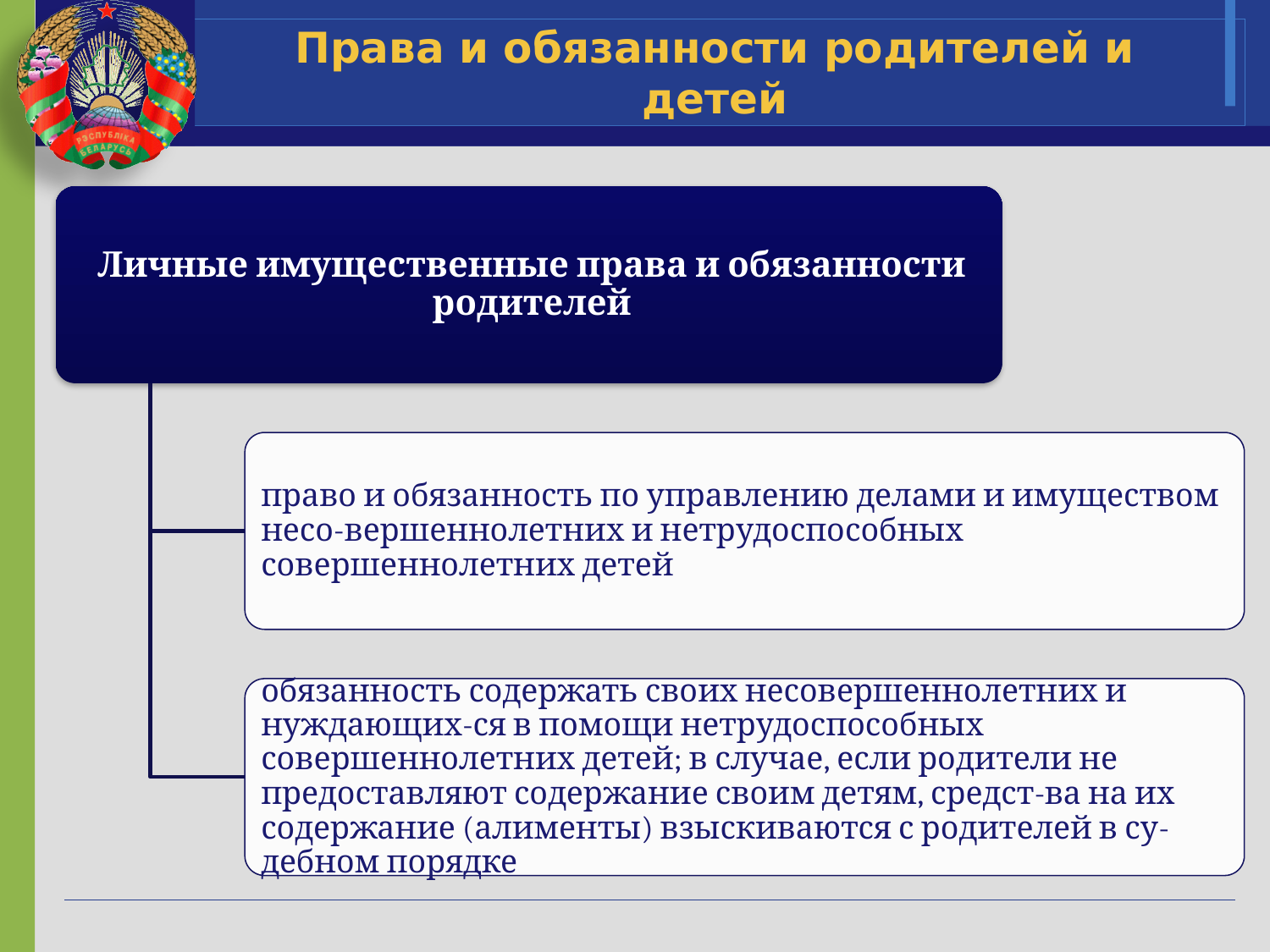

# Права и обязанности родителей и детей
Личные имущественные права и обязанности родителей
право и обязанность по управлению делами и имуществом несо-вершеннолетних и нетрудоспособных совершеннолетних детей
обязанность содержать своих несовершеннолетних и нуждающих-ся в помощи нетрудоспособных совершеннолетних детей; в случае, если родители не предоставляют содержание своим детям, средст-ва на их содержание (алименты) взыскиваются с родителей в су-дебном порядке